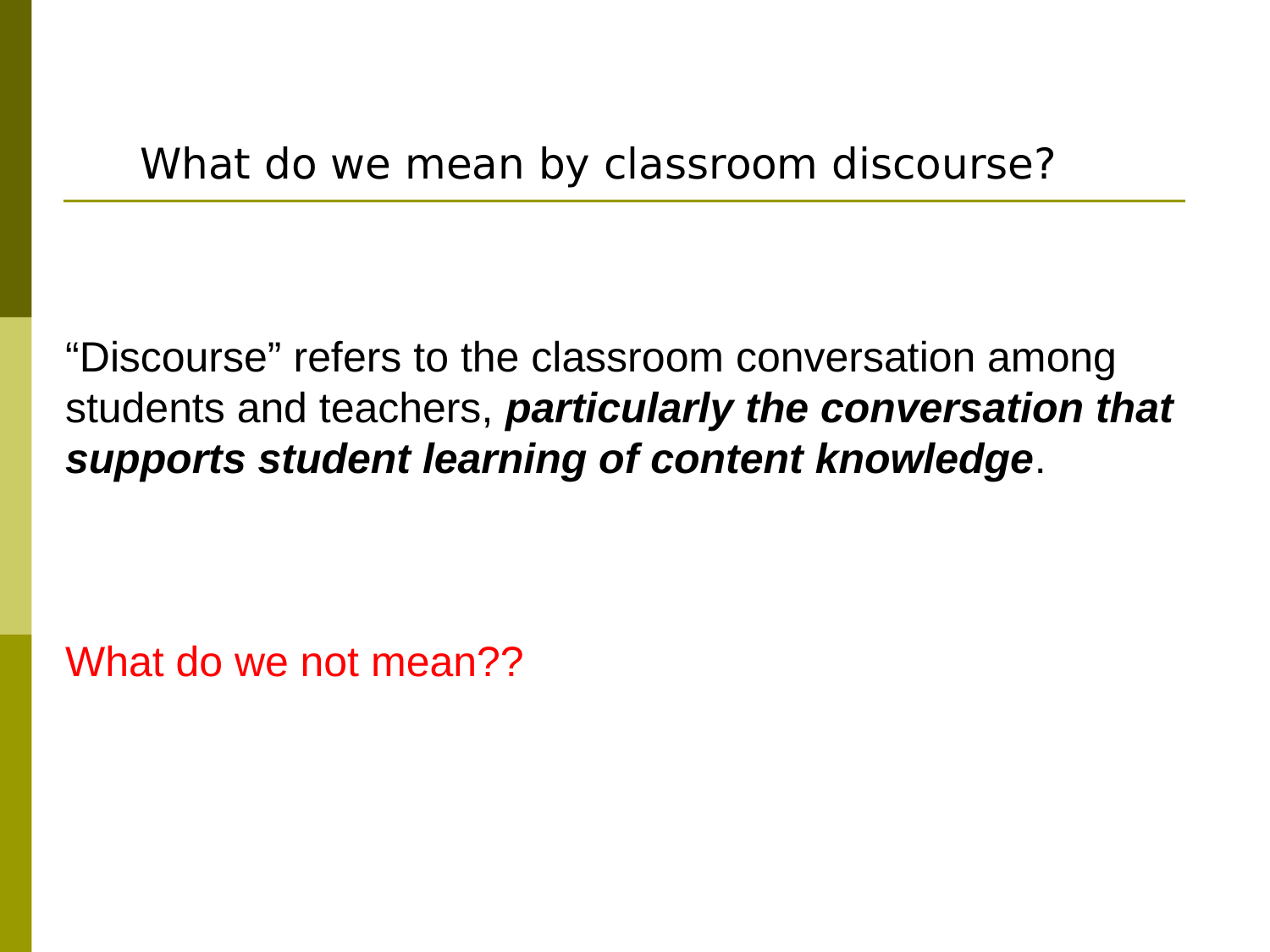

What do we mean by classroom discourse?

“Discourse” refers to the classroom conversation among students and teachers, particularly the conversation that supports student learning of content knowledge.

What do we not mean??